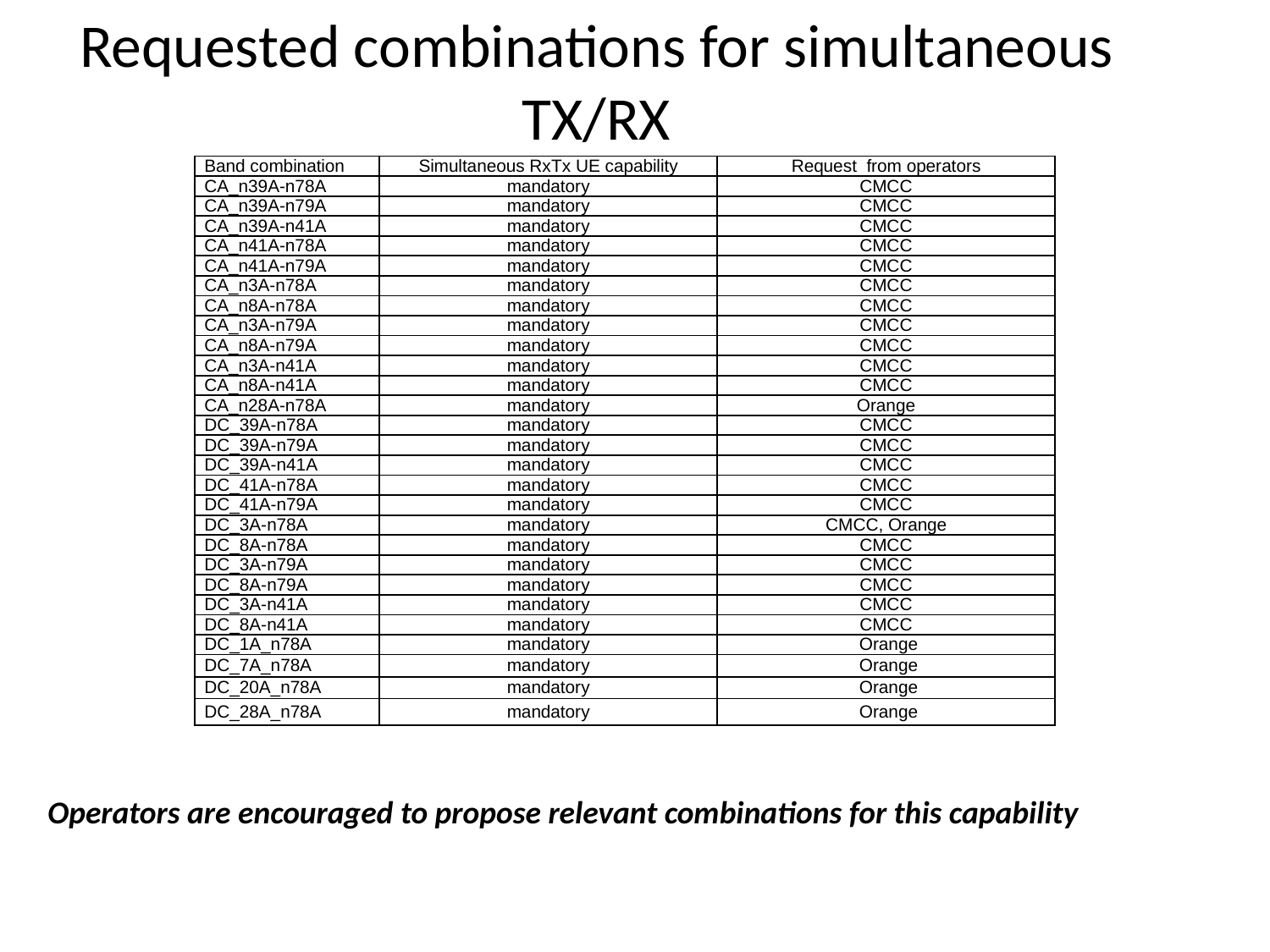

# Requested combinations for simultaneous TX/RX
| Band combination | Simultaneous RxTx UE capability | Request from operators |
| --- | --- | --- |
| CA\_n39A-n78A | mandatory | CMCC |
| CA\_n39A-n79A | mandatory | CMCC |
| CA\_n39A-n41A | mandatory | CMCC |
| CA\_n41A-n78A | mandatory | CMCC |
| CA\_n41A-n79A | mandatory | CMCC |
| CA\_n3A-n78A | mandatory | CMCC |
| CA\_n8A-n78A | mandatory | CMCC |
| CA\_n3A-n79A | mandatory | CMCC |
| CA\_n8A-n79A | mandatory | CMCC |
| CA\_n3A-n41A | mandatory | CMCC |
| CA\_n8A-n41A | mandatory | CMCC |
| CA\_n28A-n78A | mandatory | Orange |
| DC\_39A-n78A | mandatory | CMCC |
| DC\_39A-n79A | mandatory | CMCC |
| DC\_39A-n41A | mandatory | CMCC |
| DC\_41A-n78A | mandatory | CMCC |
| DC\_41A-n79A | mandatory | CMCC |
| DC\_3A-n78A | mandatory | CMCC, Orange |
| DC\_8A-n78A | mandatory | CMCC |
| DC\_3A-n79A | mandatory | CMCC |
| DC\_8A-n79A | mandatory | CMCC |
| DC\_3A-n41A | mandatory | CMCC |
| DC\_8A-n41A | mandatory | CMCC |
| DC\_1A\_n78A | mandatory | Orange |
| DC\_7A\_n78A | mandatory | Orange |
| DC\_20A\_n78A | mandatory | Orange |
| DC\_28A\_n78A | mandatory | Orange |
Operators are encouraged to propose relevant combinations for this capability